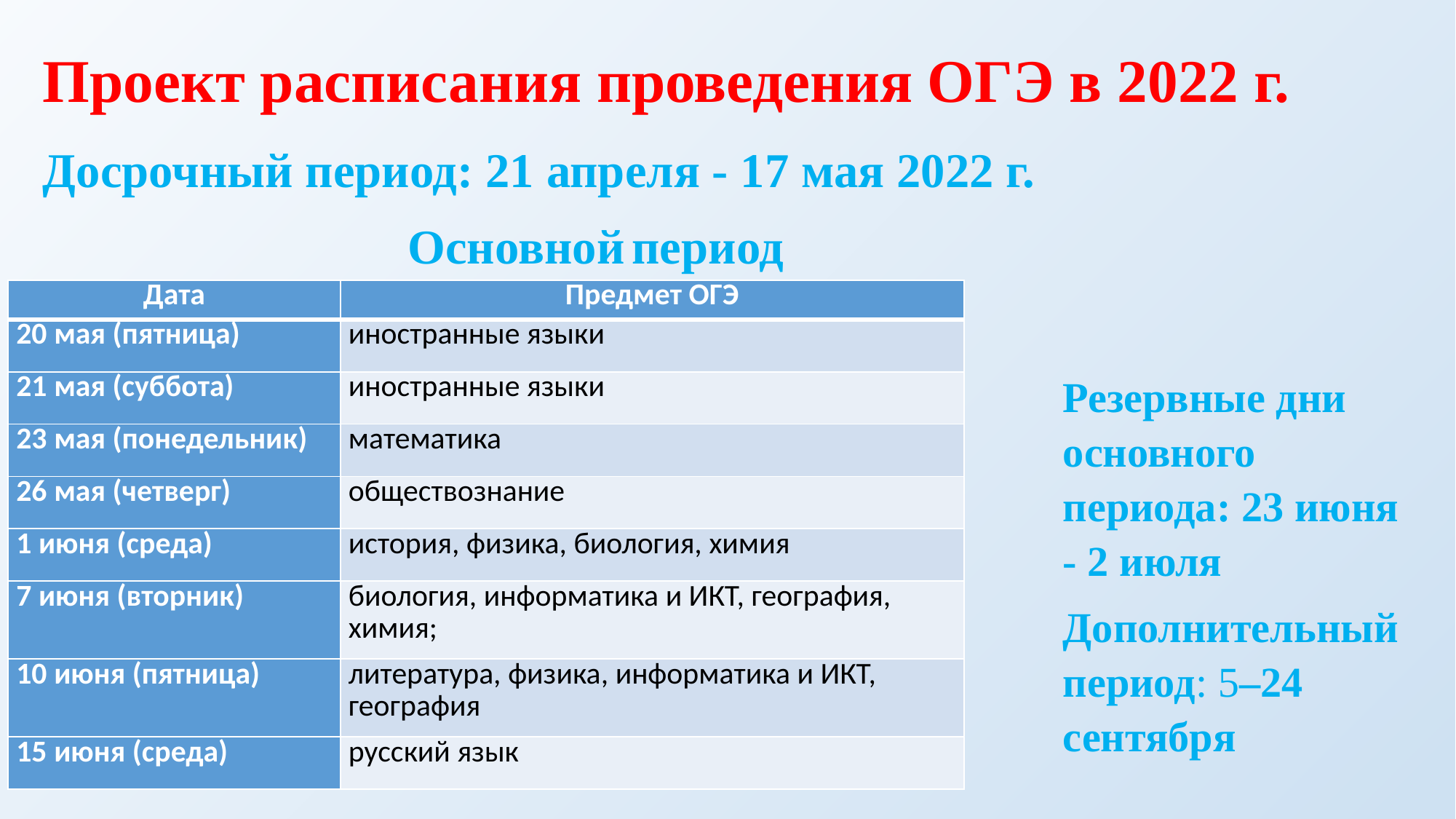

# Проект расписания проведения ОГЭ в 2022 г.
Досрочный период: 21 апреля - 17 мая 2022 г.

Основной период
| Дата | Предмет ОГЭ |
| --- | --- |
| 20 мая (пятница) | иностранные языки |
| 21 мая (суббота) | иностранные языки |
| 23 мая (понедельник) | математика |
| 26 мая (четверг) | обществознание |
| 1 июня (среда) | история, физика, биология, химия |
| 7 июня (вторник) | биология, информатика и ИКТ, география, химия; |
| 10 июня (пятница) | литература, физика, информатика и ИКТ, география |
| 15 июня (среда) | русский язык |
Резервные дни основного периода: 23 июня - 2 июля
Дополнительный период: 5–24 сентября